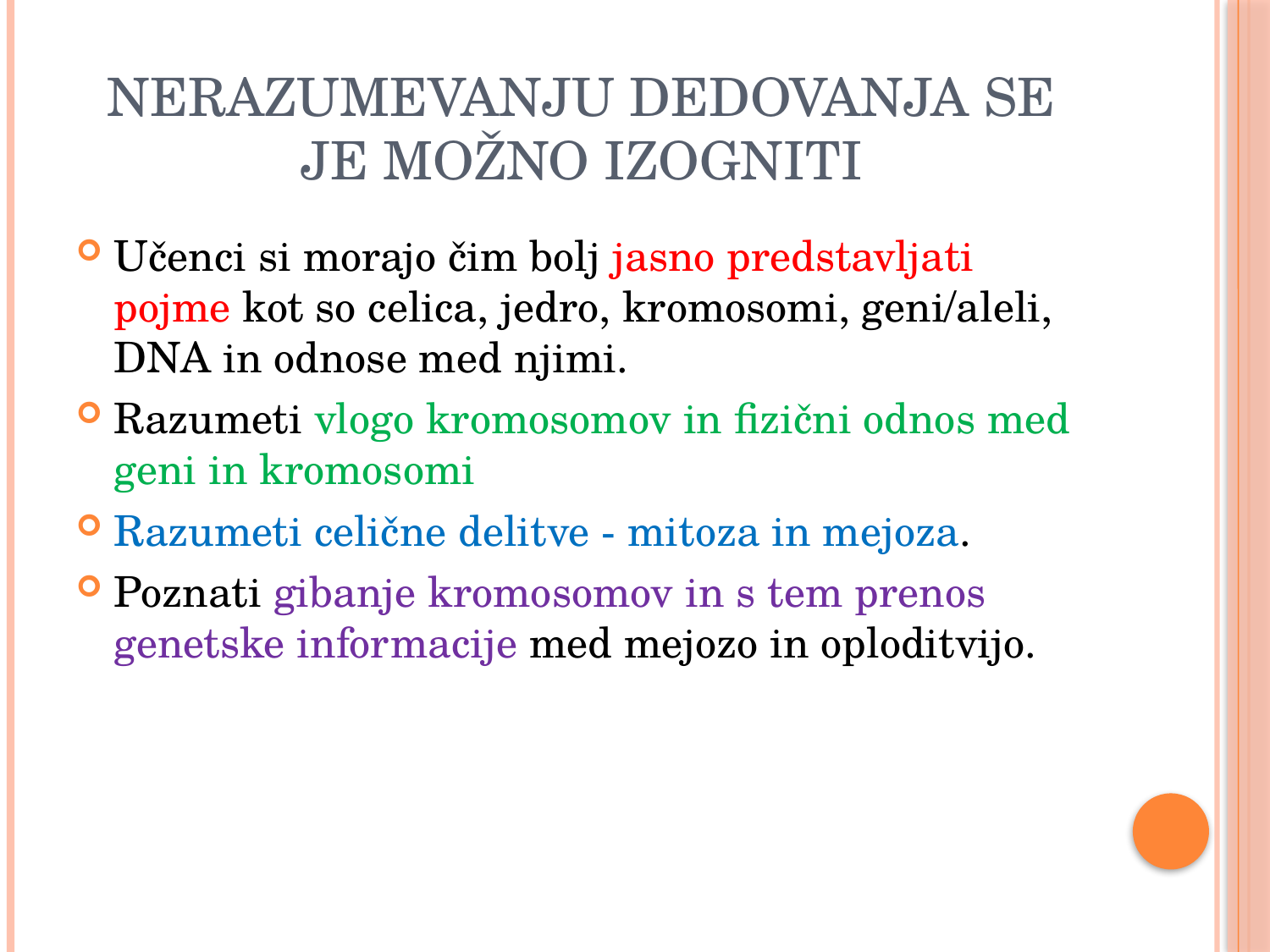

# Nerazumevanju dedovanja se je možno izogniti
Učenci si morajo čim bolj jasno predstavljati pojme kot so celica, jedro, kromosomi, geni/aleli, DNA in odnose med njimi.
Razumeti vlogo kromosomov in fizični odnos med geni in kromosomi
Razumeti celične delitve - mitoza in mejoza.
Poznati gibanje kromosomov in s tem prenos genetske informacije med mejozo in oploditvijo.